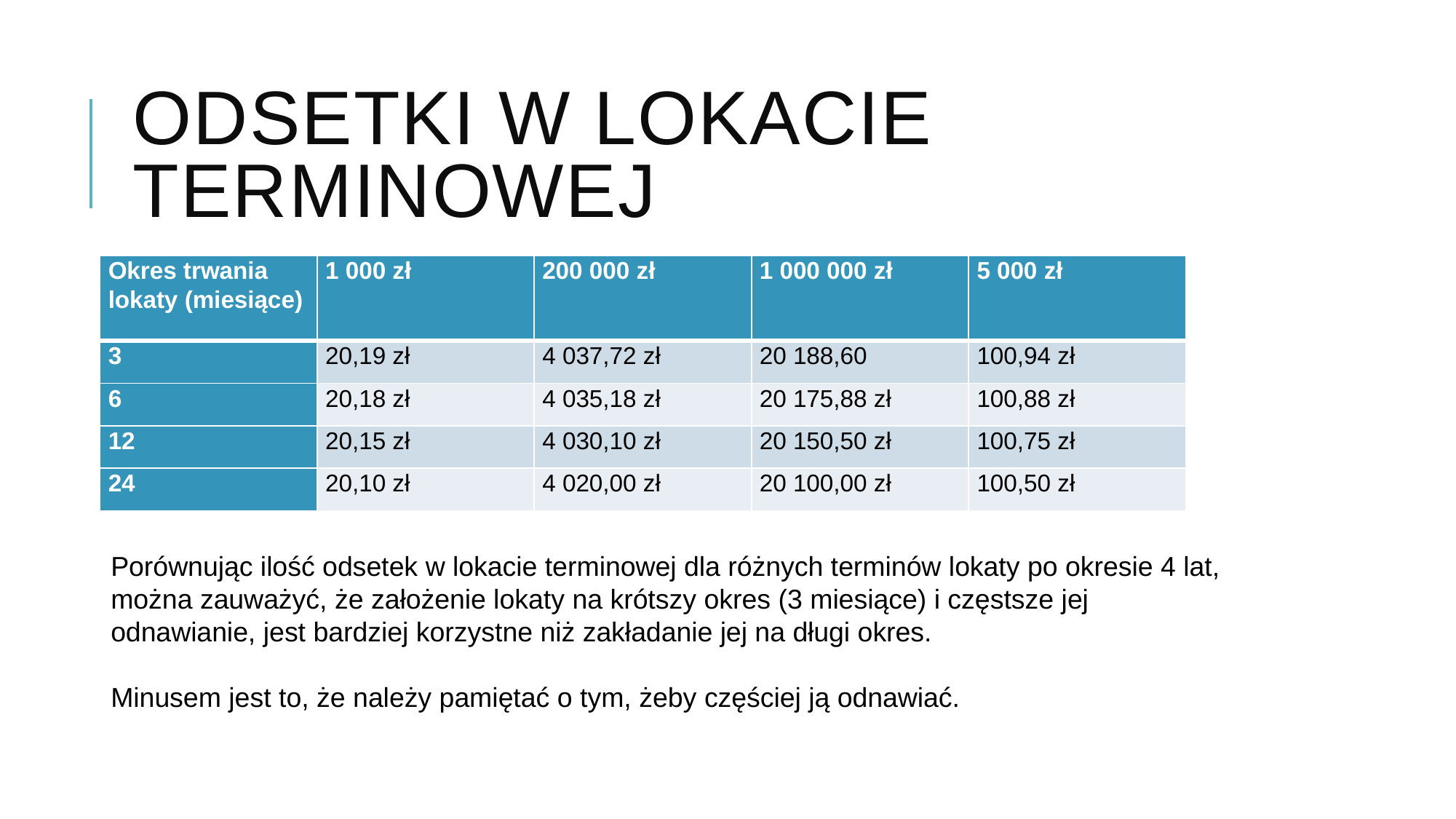

# Odsetki w lokacie terminowej
| Okres trwania lokaty (miesiące) | 1 000 zł | 200 000 zł | 1 000 000 zł | 5 000 zł |
| --- | --- | --- | --- | --- |
| 3 | 20,19 zł | 4 037,72 zł | 20 188,60 | 100,94 zł |
| 6 | 20,18 zł | 4 035,18 zł | 20 175,88 zł | 100,88 zł |
| 12 | 20,15 zł | 4 030,10 zł | 20 150,50 zł | 100,75 zł |
| 24 | 20,10 zł | 4 020,00 zł | 20 100,00 zł | 100,50 zł |
Porównując ilość odsetek w lokacie terminowej dla różnych terminów lokaty po okresie 4 lat, można zauważyć, że założenie lokaty na krótszy okres (3 miesiące) i częstsze jej odnawianie, jest bardziej korzystne niż zakładanie jej na długi okres.

Minusem jest to, że należy pamiętać o tym, żeby częściej ją odnawiać.